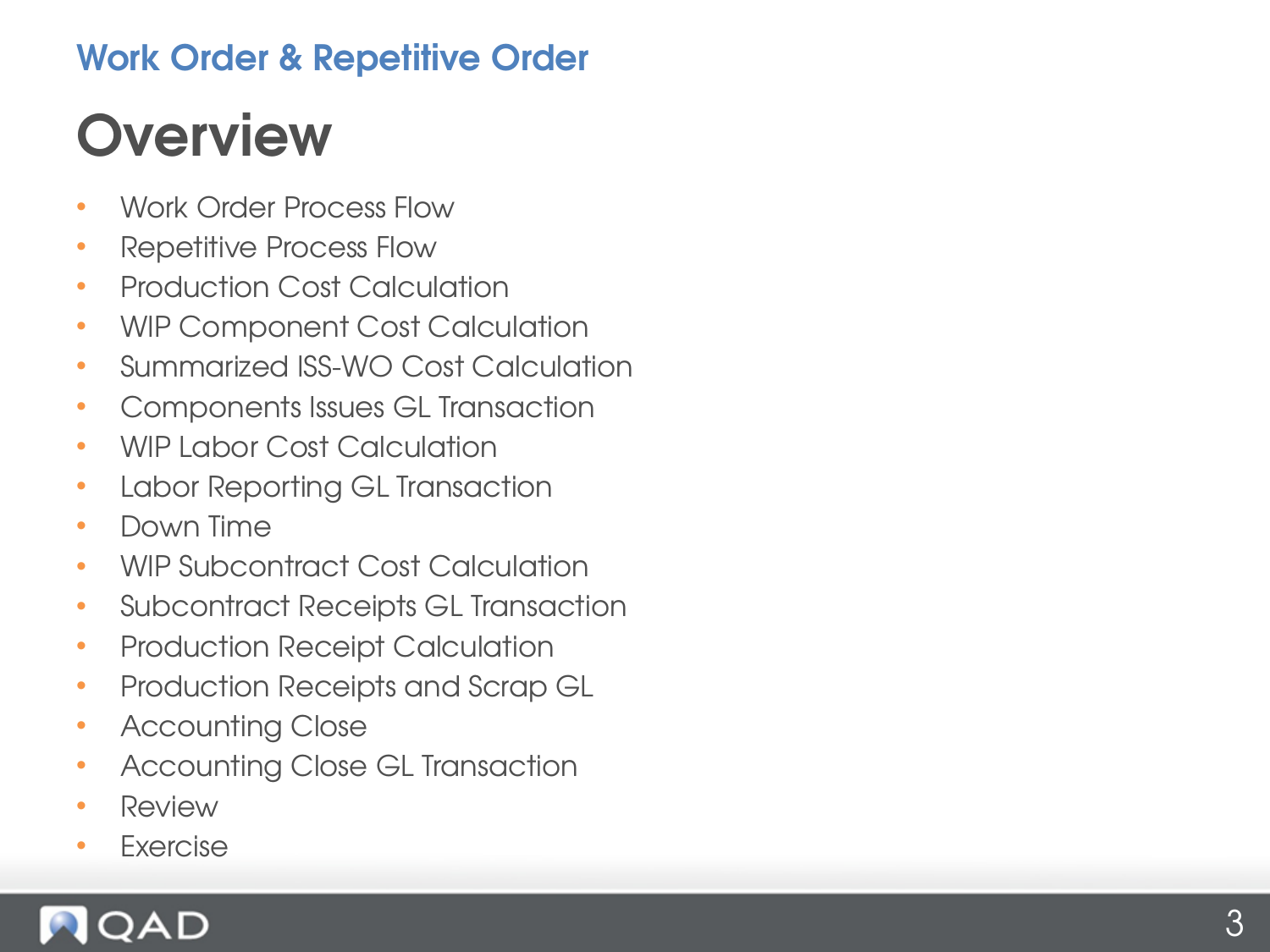

Work Order & Repetitive Order
# Overview
Work Order Process Flow
Repetitive Process Flow
Production Cost Calculation
WIP Component Cost Calculation
Summarized ISS-WO Cost Calculation
Components Issues GL Transaction
WIP Labor Cost Calculation
Labor Reporting GL Transaction
Down Time
WIP Subcontract Cost Calculation
Subcontract Receipts GL Transaction
Production Receipt Calculation
Production Receipts and Scrap GL
Accounting Close
Accounting Close GL Transaction
Review
Exercise
3